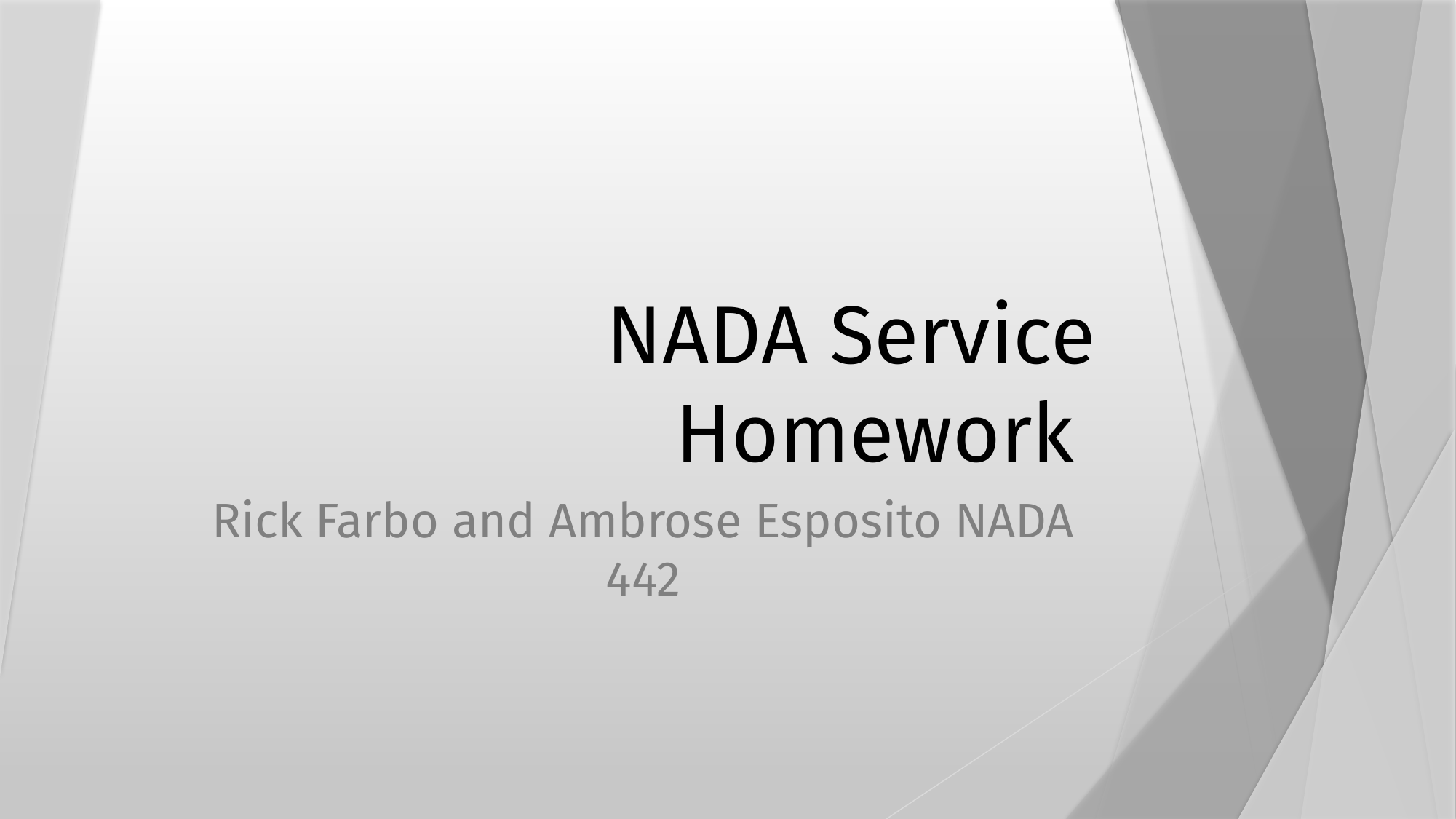

# NADA Service Homework
Rick Farbo and Ambrose Esposito NADA 442